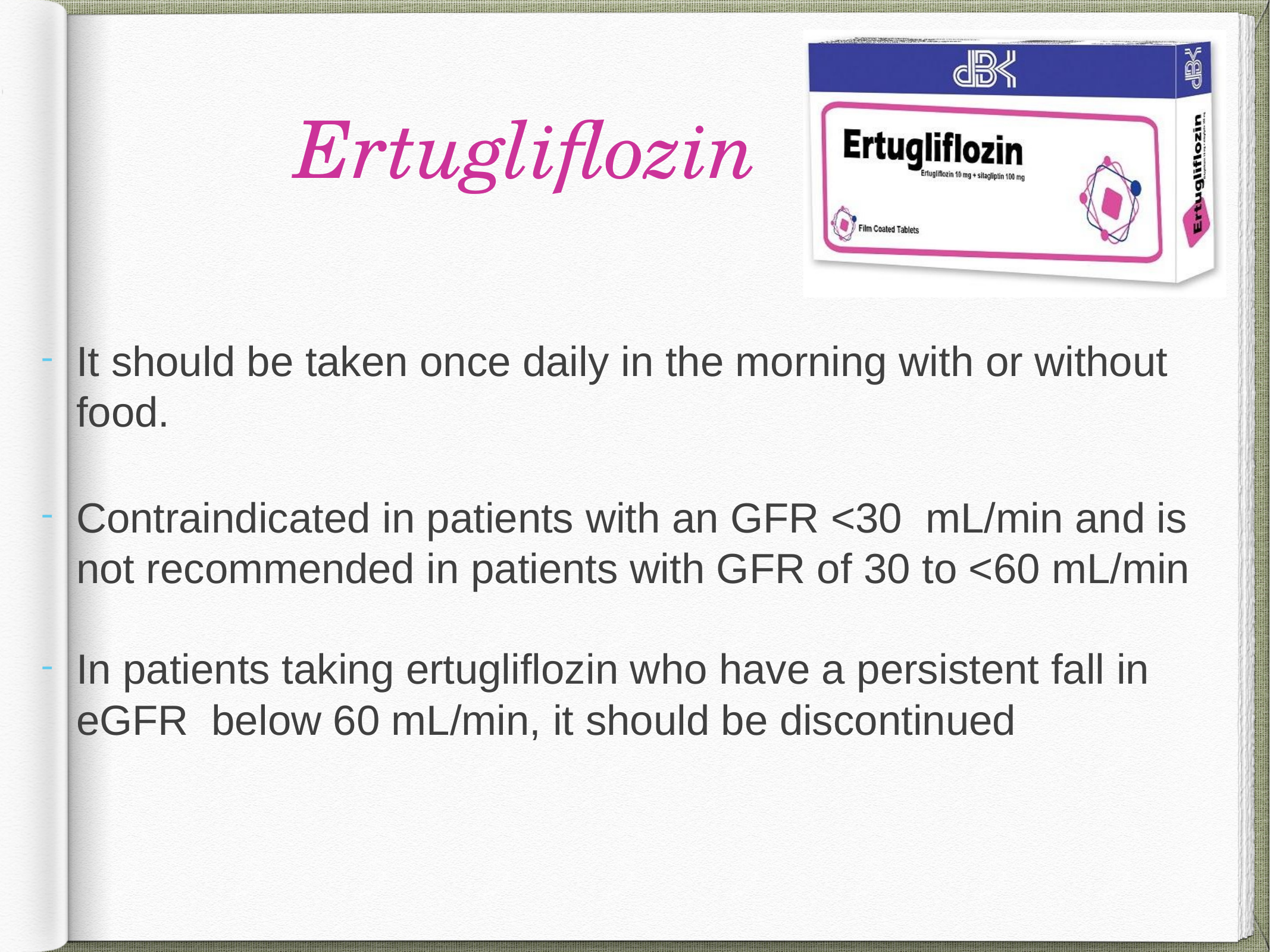

Ertugliflozin

It should be taken once daily in the morning with or without food.

Contraindicated in patients with an GFR <30  mL/min and is not recommended in patients with GFR of 30 to <60 mL/min

In patients taking ertugliflozin who have a persistent fall in eGFR  below 60 mL/min, it should be discontinued